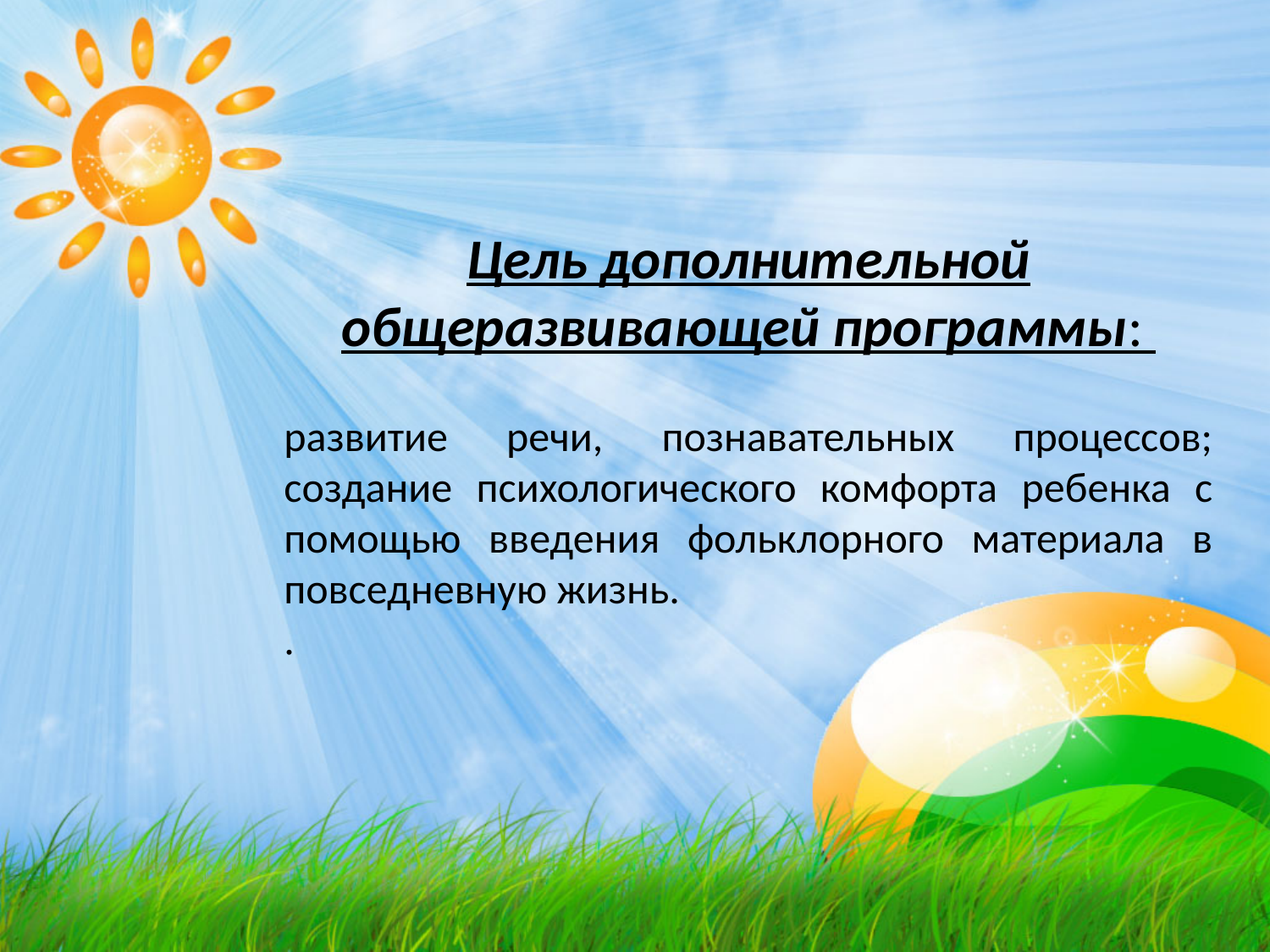

Цель дополнительной общеразвивающей программы:

развитие речи, познавательных процессов; создание психологического комфорта ребенка с помощью введения фольклорного материала в повседневную жизнь.
.